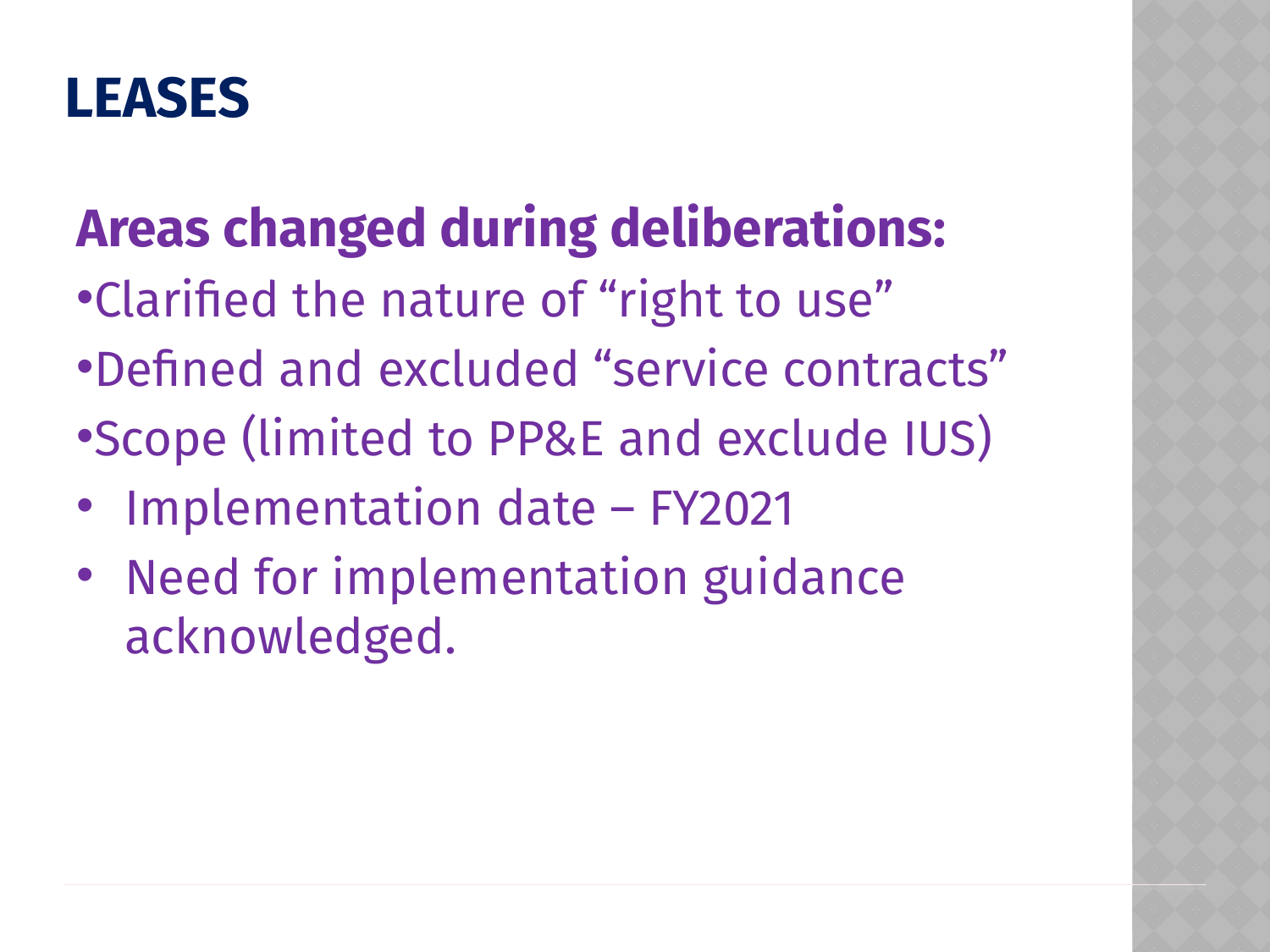

# Leases
Areas changed during deliberations:
Clarified the nature of “right to use”
Defined and excluded “service contracts”
Scope (limited to PP&E and exclude IUS)
Implementation date – FY2021
Need for implementation guidance acknowledged.